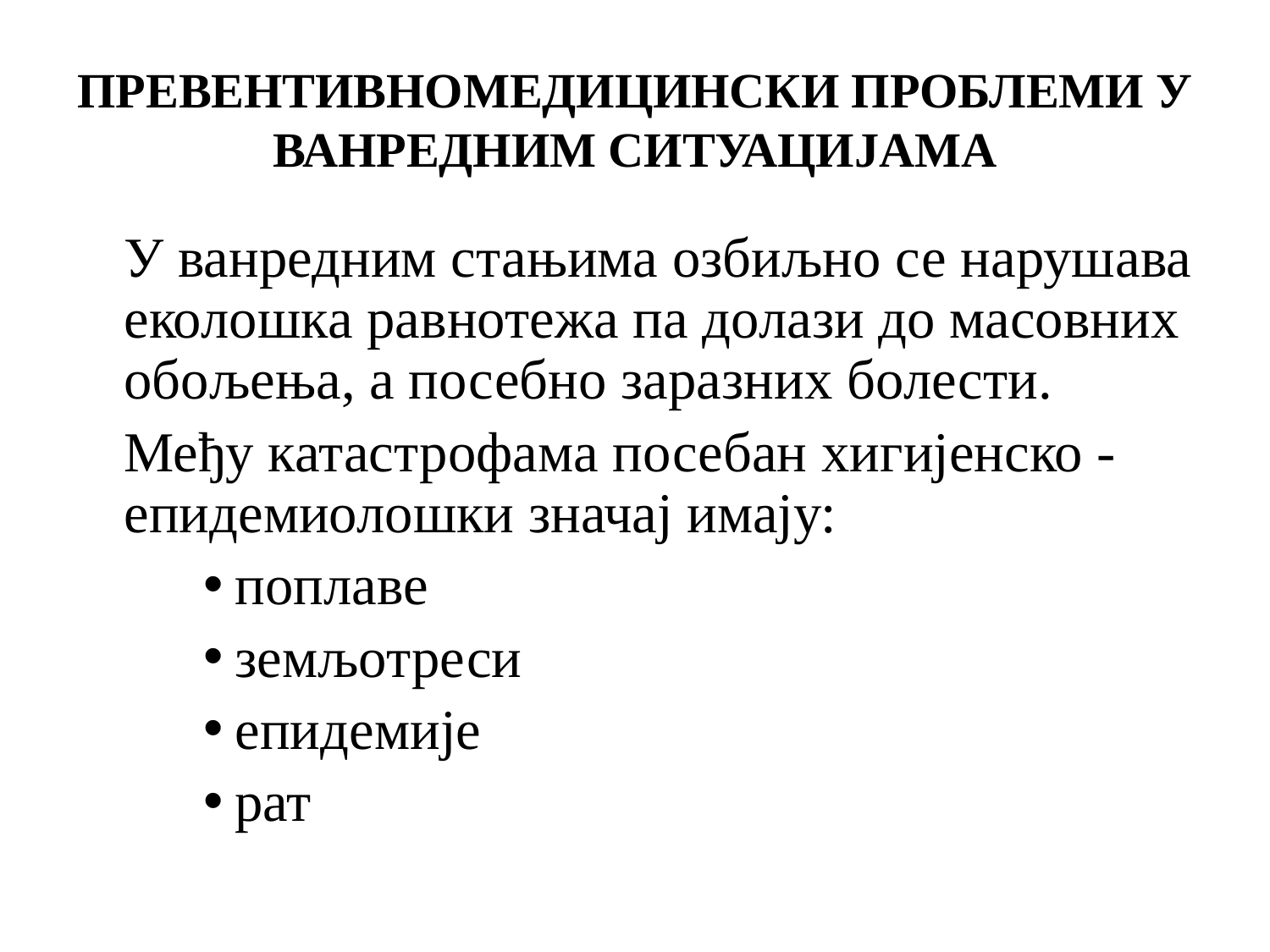

# ПРЕВЕНТИВНОМЕДИЦИНСКИ ПРОБЛЕМИ У ВАНРЕДНИМ СИТУАЦИЈАМА
	У ванредним стањима озбиљно се нарушава еколошка равнотежа па долази до масовних обољења, а посебно заразних болести.
	Међу катастрофама посебан хигијенско - епидемиолошки значај имају:
поплаве
земљотреси
епидемије
рат